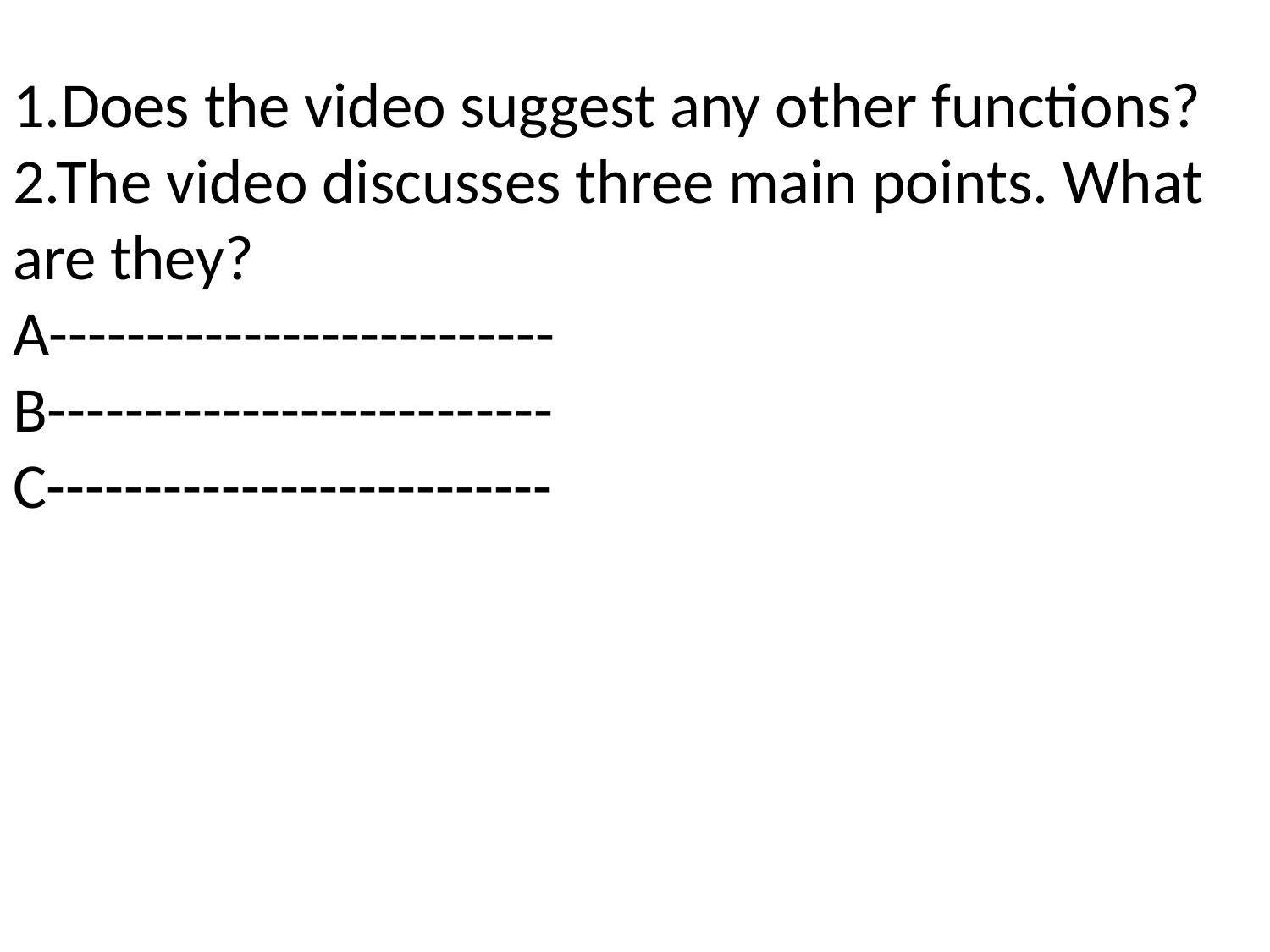

1.Does the video suggest any other functions?
2.The video discusses three main points. What are they?
A--------------------------
B--------------------------
C--------------------------